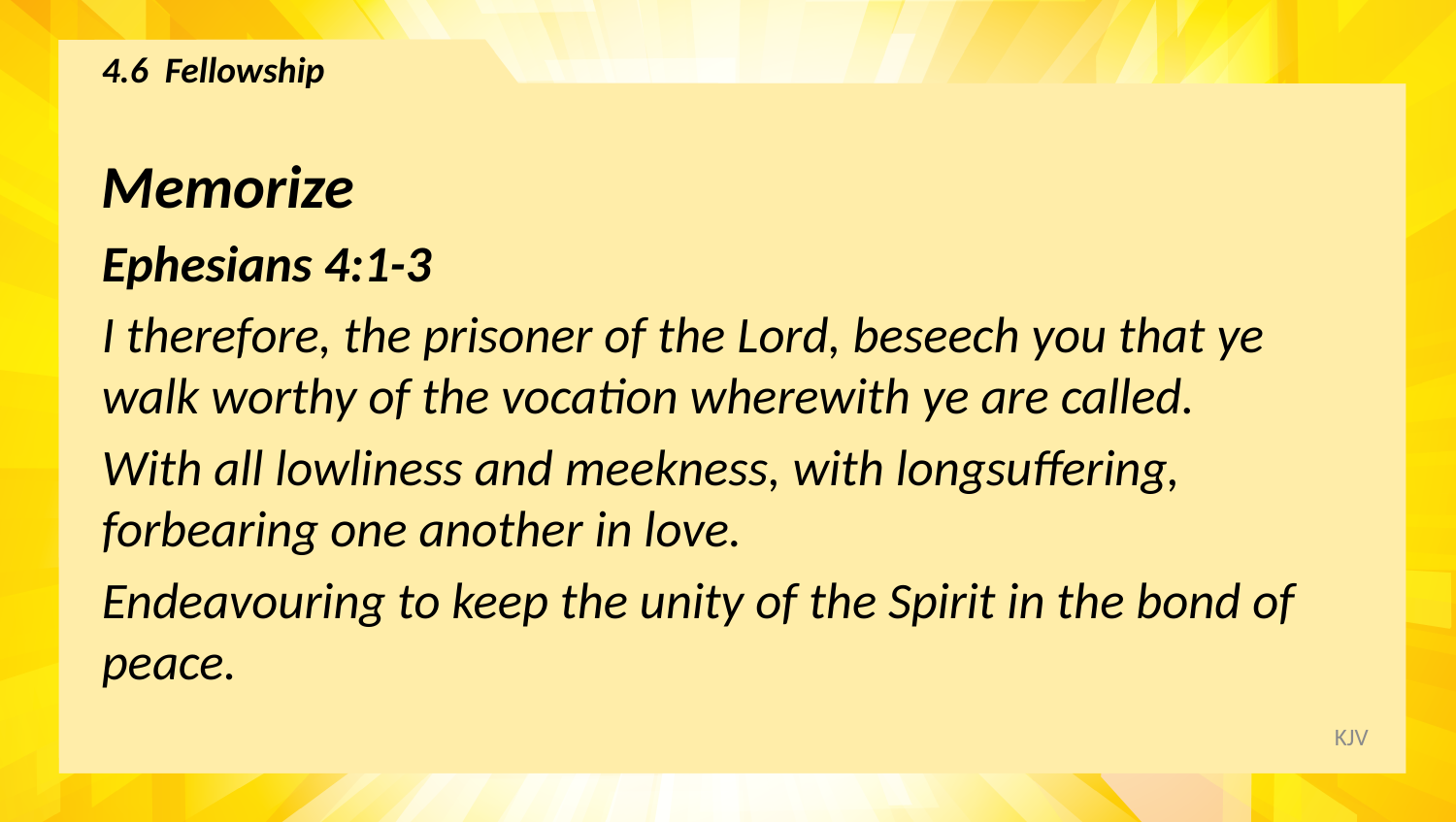

# 4.6  Fellowship
Memorize
Ephesians 4:1-3
I therefore, the prisoner of the Lord, beseech you that ye walk worthy of the vocation wherewith ye are called.
With all lowliness and meekness, with longsuffering, forbearing one another in love.
Endeavouring to keep the unity of the Spirit in the bond of peace.
KJV